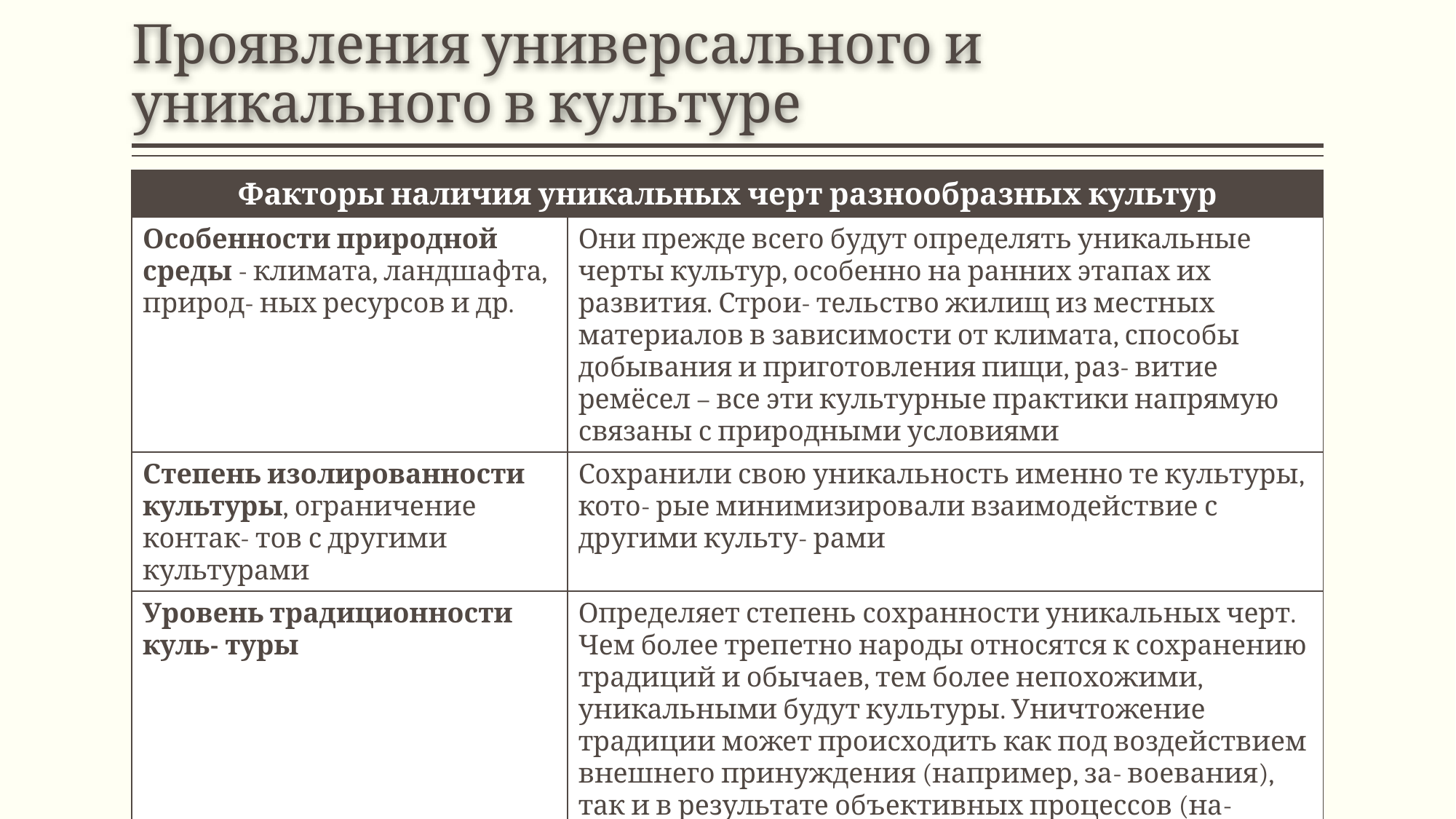

# Проявления универсального и уникального в культуре
| Факторы наличия уникальных черт разнообразных культур |  |
| --- | --- |
| Особенности природной среды - климата, ландшафта, природ- ных ресурсов и др. | Они прежде всего будут определять уникальные черты культур, особенно на ранних этапах их развития. Строи- тельство жилищ из местных материалов в зависимости от климата, способы добывания и приготовления пищи, раз- витие ремёсел – все эти культурные практики напрямую связаны с природными условиями |
| Степень изолированности культуры, ограничение контак- тов с другими культурами | Сохранили свою уникальность именно те культуры, кото- рые минимизировали взаимодействие с другими культу- рами |
| Уровень традиционности куль- туры | Определяет степень сохранности уникальных черт. Чем более трепетно народы относятся к сохранению традиций и обычаев, тем более непохожими, уникальными будут культуры. Уничтожение традиции может происходить как под воздействием внешнего принуждения (например, за- воевания), так и в результате объективных процессов (на- пример, рост городов и уменьшение сельского населения приводит к утрате многих уникальных черт культуры) |